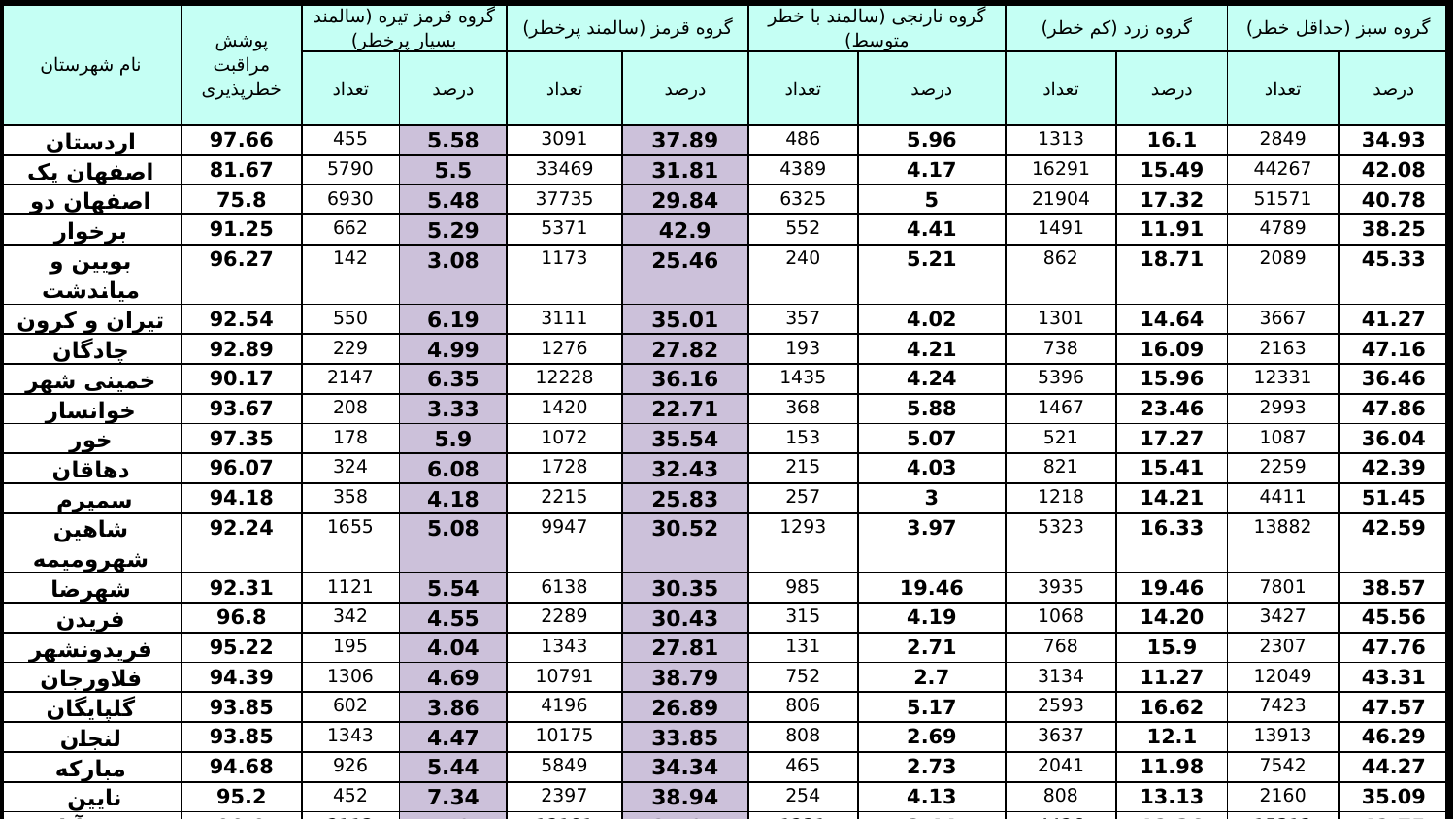

| نام شهرستان | پوشش مراقبت خطرپذیری | گروه قرمز تیره (سالمند بسیار پرخطر) |  | گروه قرمز (سالمند پرخطر) |  | گروه نارنجی (سالمند با خطر متوسط) |  | گروه زرد (کم خطر) |  | گروه سبز (حداقل خطر) |  |
| --- | --- | --- | --- | --- | --- | --- | --- | --- | --- | --- | --- |
|  |  | تعداد | درصد | تعداد | درصد | تعداد | درصد | تعداد | درصد | تعداد | درصد |
| اردستان | 97.66 | 455 | 5.58 | 3091 | 37.89 | 486 | 5.96 | 1313 | 16.1 | 2849 | 34.93 |
| اصفهان یک | 81.67 | 5790 | 5.5 | 33469 | 31.81 | 4389 | 4.17 | 16291 | 15.49 | 44267 | 42.08 |
| اصفهان دو | 75.8 | 6930 | 5.48 | 37735 | 29.84 | 6325 | 5 | 21904 | 17.32 | 51571 | 40.78 |
| برخوار | 91.25 | 662 | 5.29 | 5371 | 42.9 | 552 | 4.41 | 1491 | 11.91 | 4789 | 38.25 |
| بویین و میاندشت | 96.27 | 142 | 3.08 | 1173 | 25.46 | 240 | 5.21 | 862 | 18.71 | 2089 | 45.33 |
| تیران و کرون | 92.54 | 550 | 6.19 | 3111 | 35.01 | 357 | 4.02 | 1301 | 14.64 | 3667 | 41.27 |
| چادگان | 92.89 | 229 | 4.99 | 1276 | 27.82 | 193 | 4.21 | 738 | 16.09 | 2163 | 47.16 |
| خمینی شهر | 90.17 | 2147 | 6.35 | 12228 | 36.16 | 1435 | 4.24 | 5396 | 15.96 | 12331 | 36.46 |
| خوانسار | 93.67 | 208 | 3.33 | 1420 | 22.71 | 368 | 5.88 | 1467 | 23.46 | 2993 | 47.86 |
| خور | 97.35 | 178 | 5.9 | 1072 | 35.54 | 153 | 5.07 | 521 | 17.27 | 1087 | 36.04 |
| دهاقان | 96.07 | 324 | 6.08 | 1728 | 32.43 | 215 | 4.03 | 821 | 15.41 | 2259 | 42.39 |
| سمیرم | 94.18 | 358 | 4.18 | 2215 | 25.83 | 257 | 3 | 1218 | 14.21 | 4411 | 51.45 |
| شاهین شهرومیمه | 92.24 | 1655 | 5.08 | 9947 | 30.52 | 1293 | 3.97 | 5323 | 16.33 | 13882 | 42.59 |
| شهرضا | 92.31 | 1121 | 5.54 | 6138 | 30.35 | 985 | 19.46 | 3935 | 19.46 | 7801 | 38.57 |
| فریدن | 96.8 | 342 | 4.55 | 2289 | 30.43 | 315 | 4.19 | 1068 | 14.20 | 3427 | 45.56 |
| فریدونشهر | 95.22 | 195 | 4.04 | 1343 | 27.81 | 131 | 2.71 | 768 | 15.9 | 2307 | 47.76 |
| فلاورجان | 94.39 | 1306 | 4.69 | 10791 | 38.79 | 752 | 2.7 | 3134 | 11.27 | 12049 | 43.31 |
| گلپایگان | 93.85 | 602 | 3.86 | 4196 | 26.89 | 806 | 5.17 | 2593 | 16.62 | 7423 | 47.57 |
| لنجان | 93.85 | 1343 | 4.47 | 10175 | 33.85 | 808 | 2.69 | 3637 | 12.1 | 13913 | 46.29 |
| مبارکه | 94.68 | 926 | 5.44 | 5849 | 34.34 | 465 | 2.73 | 2041 | 11.98 | 7542 | 44.27 |
| نایین | 95.2 | 452 | 7.34 | 2397 | 38.94 | 254 | 4.13 | 808 | 13.13 | 2160 | 35.09 |
| نجف آباد | 90.9 | 2113 | 5.9 | 12181 | 34.01 | 1231 | 3.44 | 4426 | 12.36 | 15312 | 42.75 |
| نطنز | 95.03 | 439 | 6.67 | 2695 | 40.96 | 363 | 5.52 | 887 | 13.48 | 2190 | 33.29 |
| میانگین دانشگاه | 85.18 | 31776 | 5.74 | 178229 | 32.22 | 23604 | 4.27 | 86012 | 15.55 | 228405 | 41.29 |